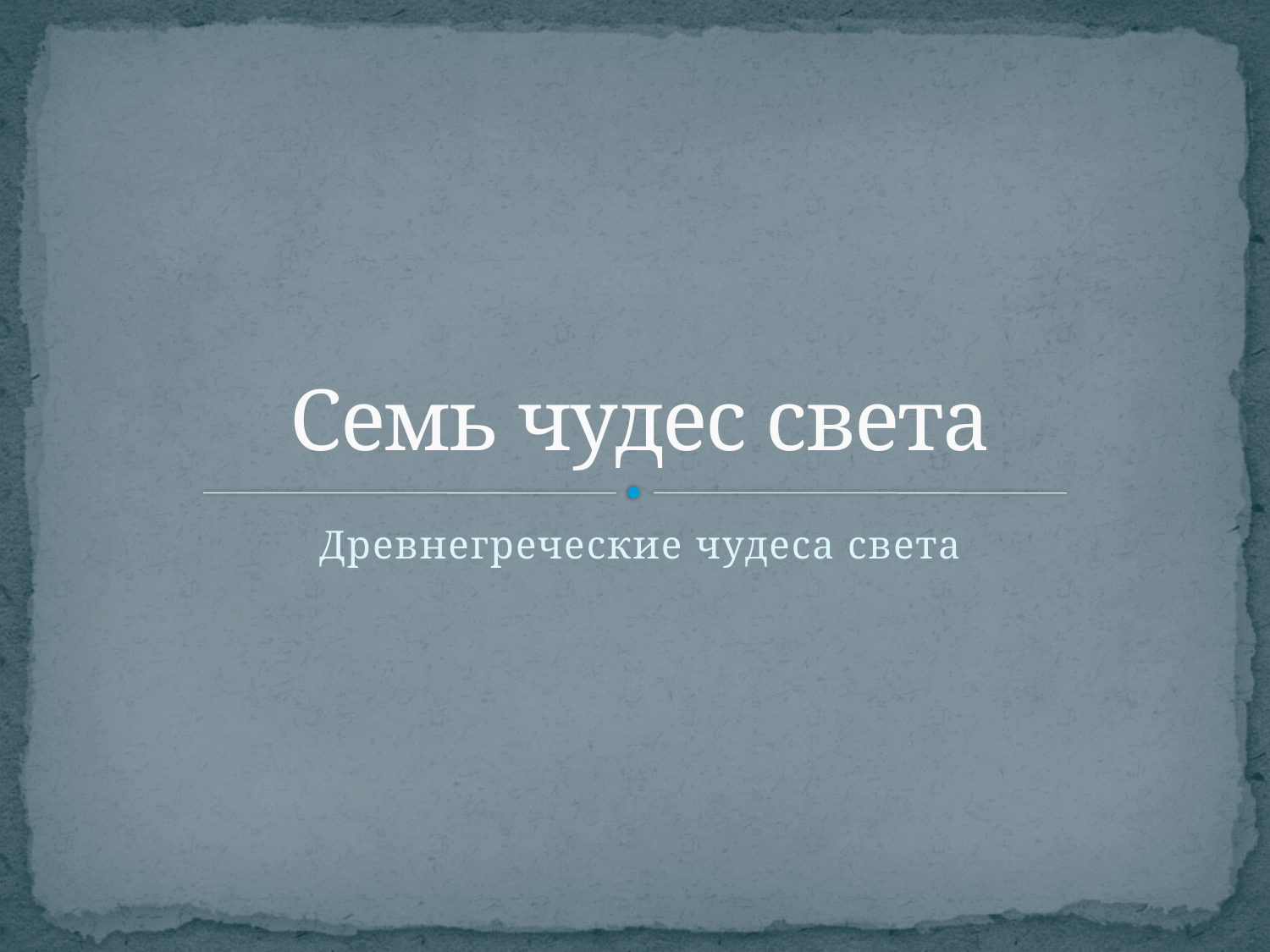

# Семь чудес света
Древнегреческие чудеса света